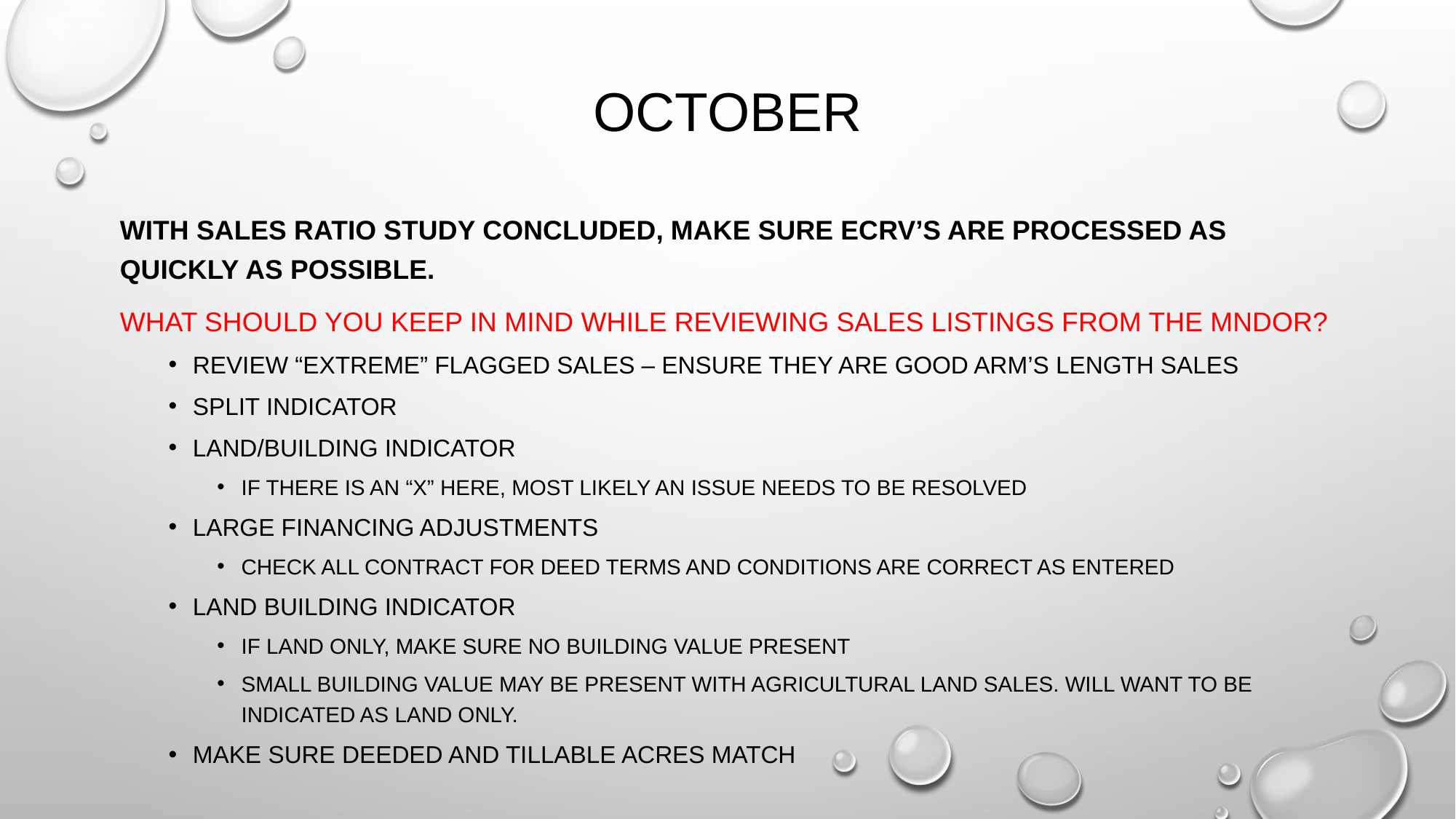

# october
With sales ratio study concluded, make sure ecrv’s are processed as quickly as possible.
What should you keep in mind while reviewing sales listings from the mndor?
Review “extreme” flagged sales – ensure they are good arm’s length sales
Split indicator
Land/building indicator
If there is an “x” here, most likely an issue needs to be resolved
Large financing adjustments
Check all contract for deed terms and conditions are correct as entered
Land building indicator
If land only, make sure no building value present
Small building value may be present with agricultural land sales. Will want to be indicated as land only.
Make sure deeded and tillable acres match